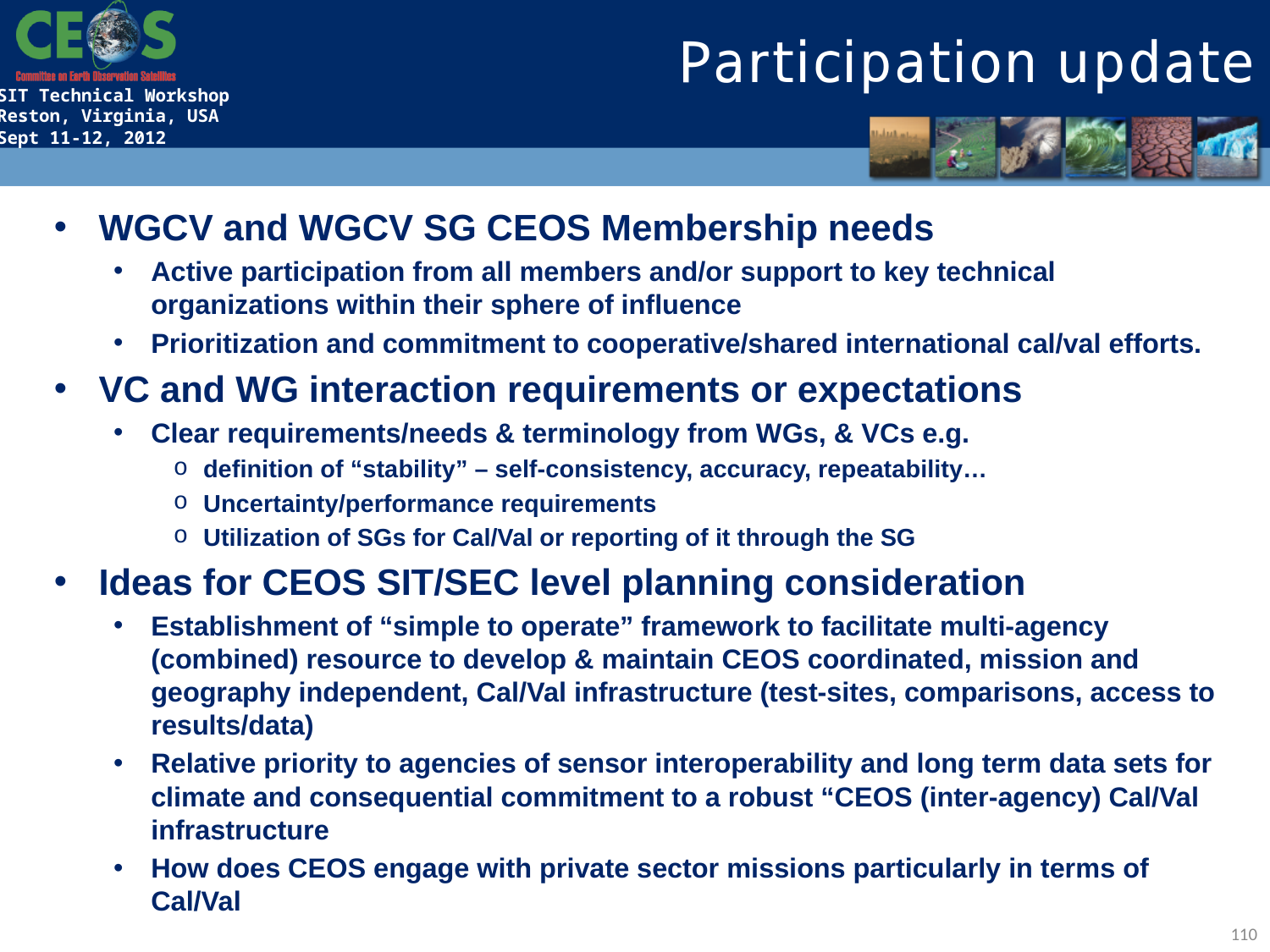

# Participation update
WGCV and WGCV SG CEOS Membership needs
Active participation from all members and/or support to key technical organizations within their sphere of influence
Prioritization and commitment to cooperative/shared international cal/val efforts.
VC and WG interaction requirements or expectations
Clear requirements/needs & terminology from WGs, & VCs e.g.
definition of “stability” – self-consistency, accuracy, repeatability…
Uncertainty/performance requirements
Utilization of SGs for Cal/Val or reporting of it through the SG
Ideas for CEOS SIT/SEC level planning consideration
Establishment of “simple to operate” framework to facilitate multi-agency (combined) resource to develop & maintain CEOS coordinated, mission and geography independent, Cal/Val infrastructure (test-sites, comparisons, access to results/data)
Relative priority to agencies of sensor interoperability and long term data sets for climate and consequential commitment to a robust “CEOS (inter-agency) Cal/Val infrastructure
How does CEOS engage with private sector missions particularly in terms of Cal/Val

110